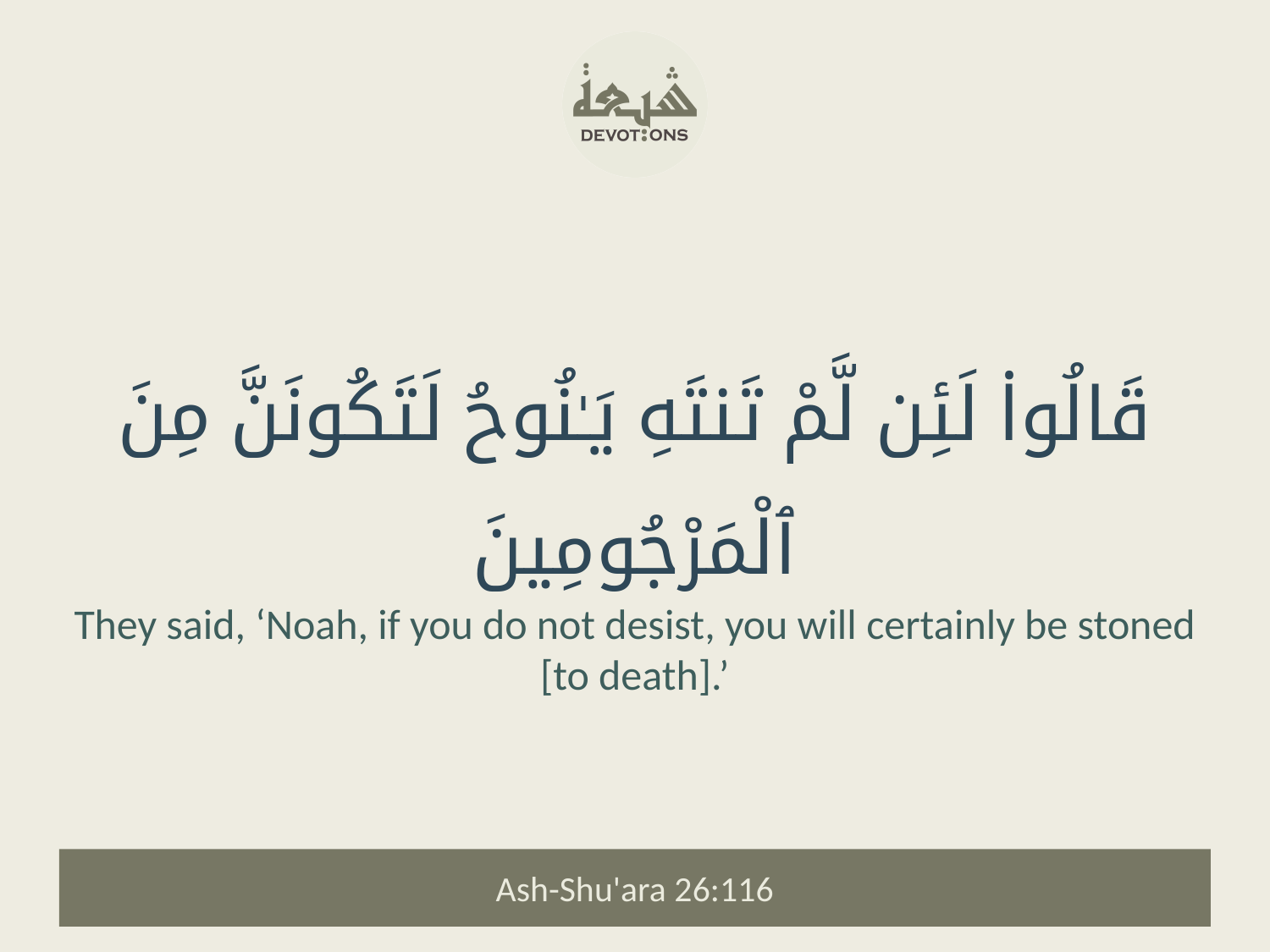

قَالُوا۟ لَئِن لَّمْ تَنتَهِ يَـٰنُوحُ لَتَكُونَنَّ مِنَ ٱلْمَرْجُومِينَ
They said, ‘Noah, if you do not desist, you will certainly be stoned [to death].’
Ash-Shu'ara 26:116